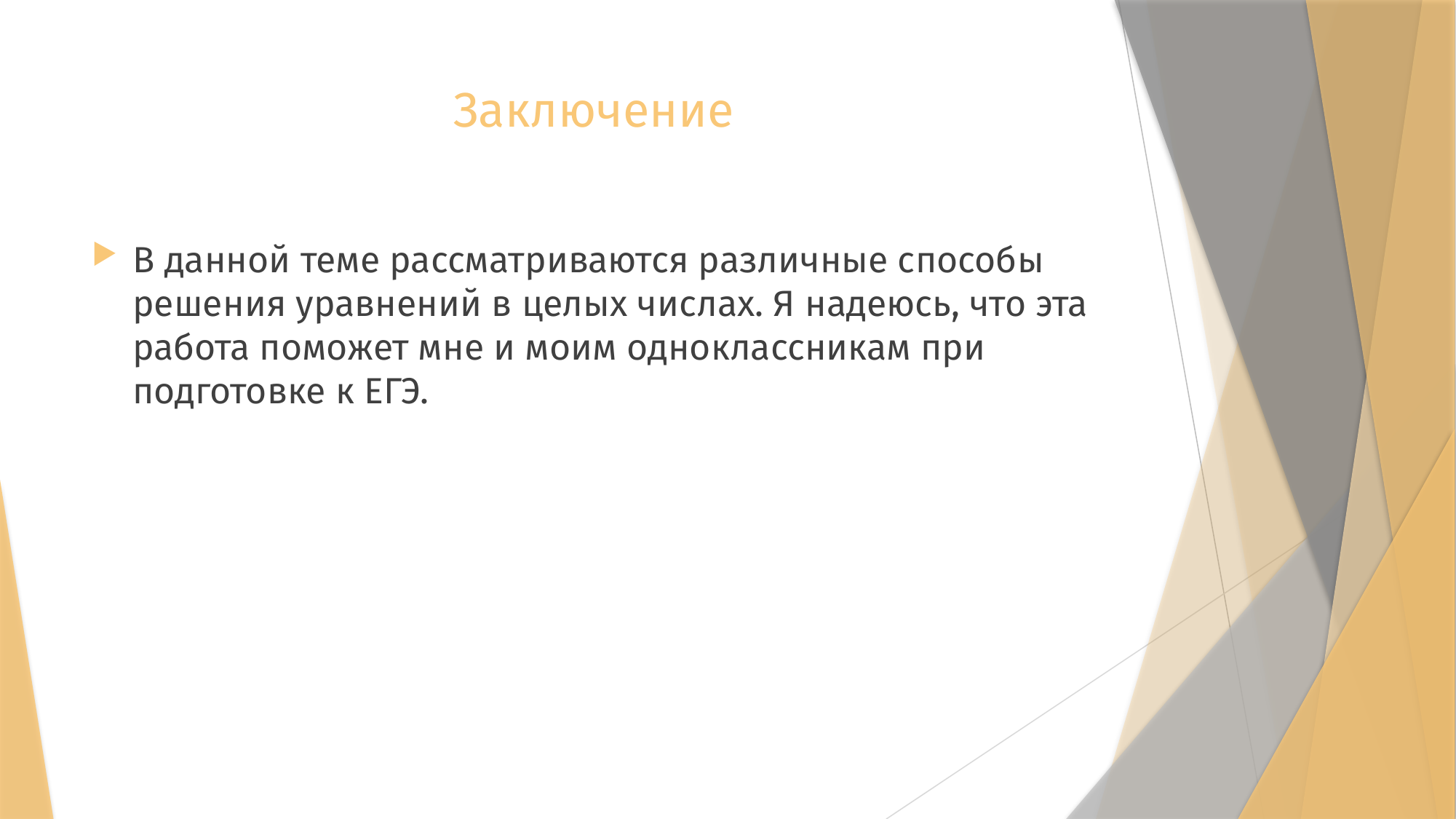

# Заключение
В данной теме рассматриваются различные способы решения уравнений в целых числах. Я надеюсь, что эта работа поможет мне и моим одноклассникам при подготовке к ЕГЭ.